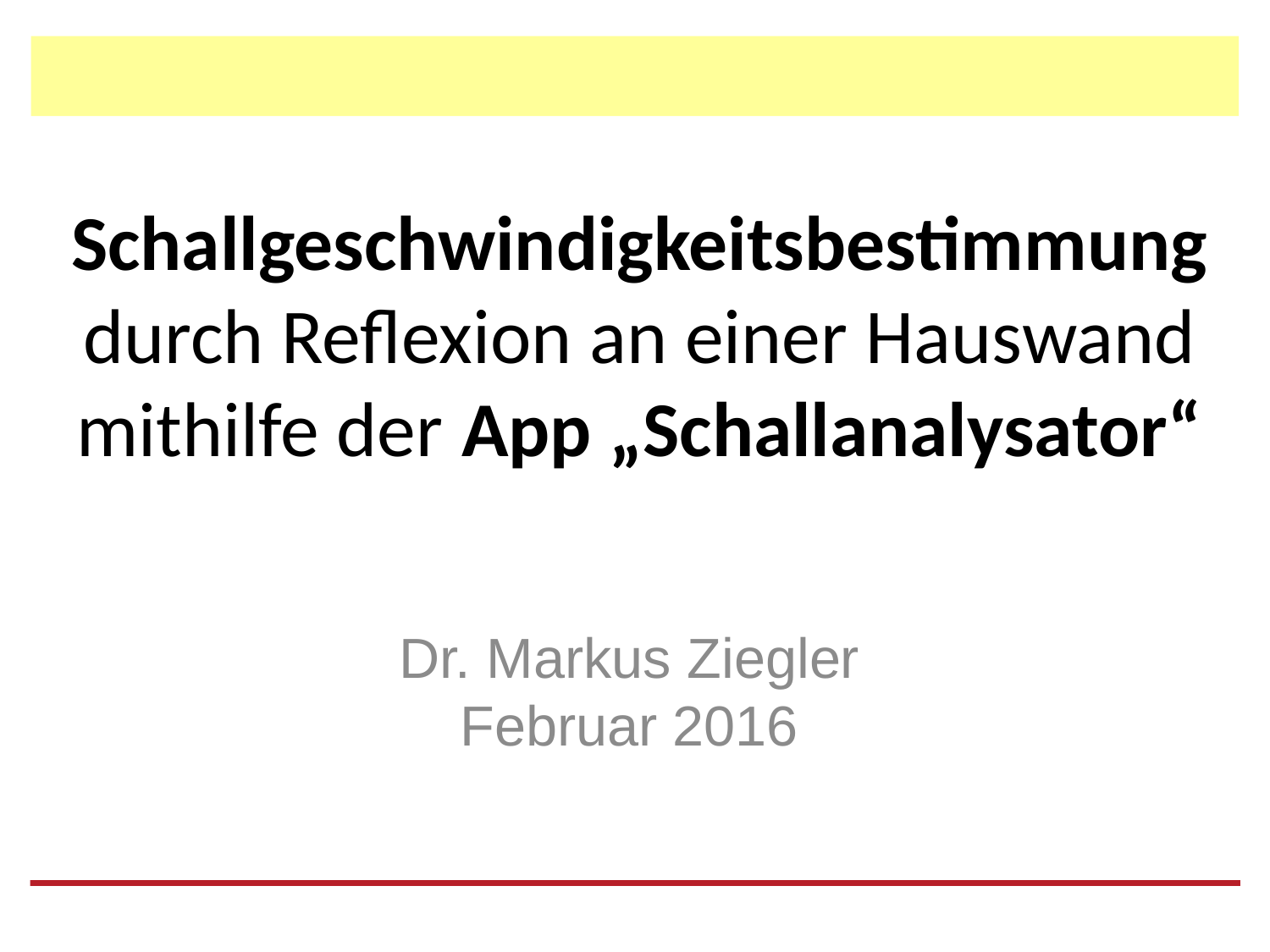

# Schallgeschwindigkeitsbestimmung durch Reflexion an einer Hauswand mithilfe der App „Schallanalysator“
Dr. Markus Ziegler
Februar 2016